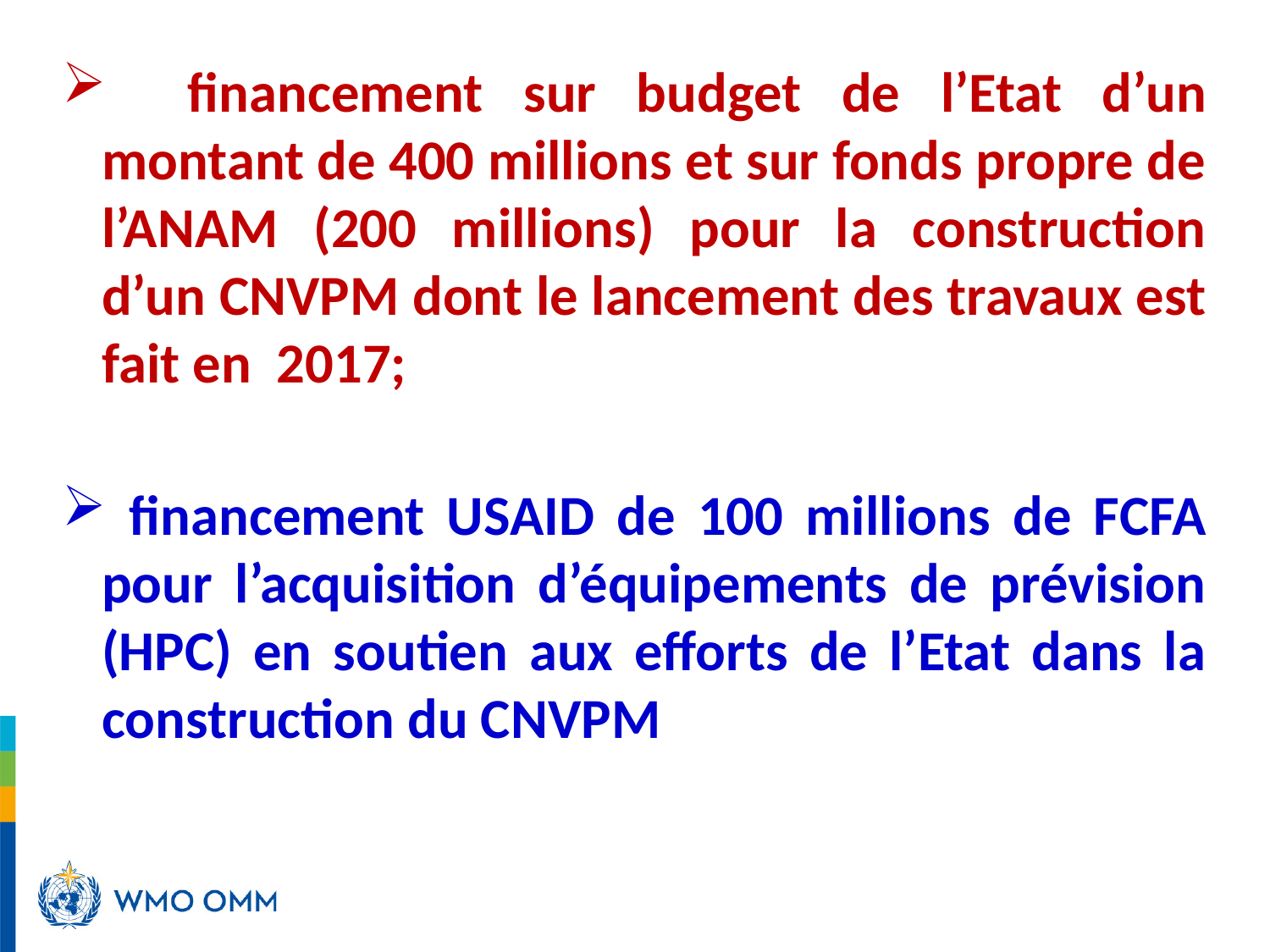

financement sur budget de l’Etat d’un montant de 400 millions et sur fonds propre de l’ANAM (200 millions) pour la construction d’un CNVPM dont le lancement des travaux est fait en  2017;

 financement USAID de 100 millions de FCFA pour l’acquisition d’équipements de prévision (HPC) en soutien aux efforts de l’Etat dans la construction du CNVPM